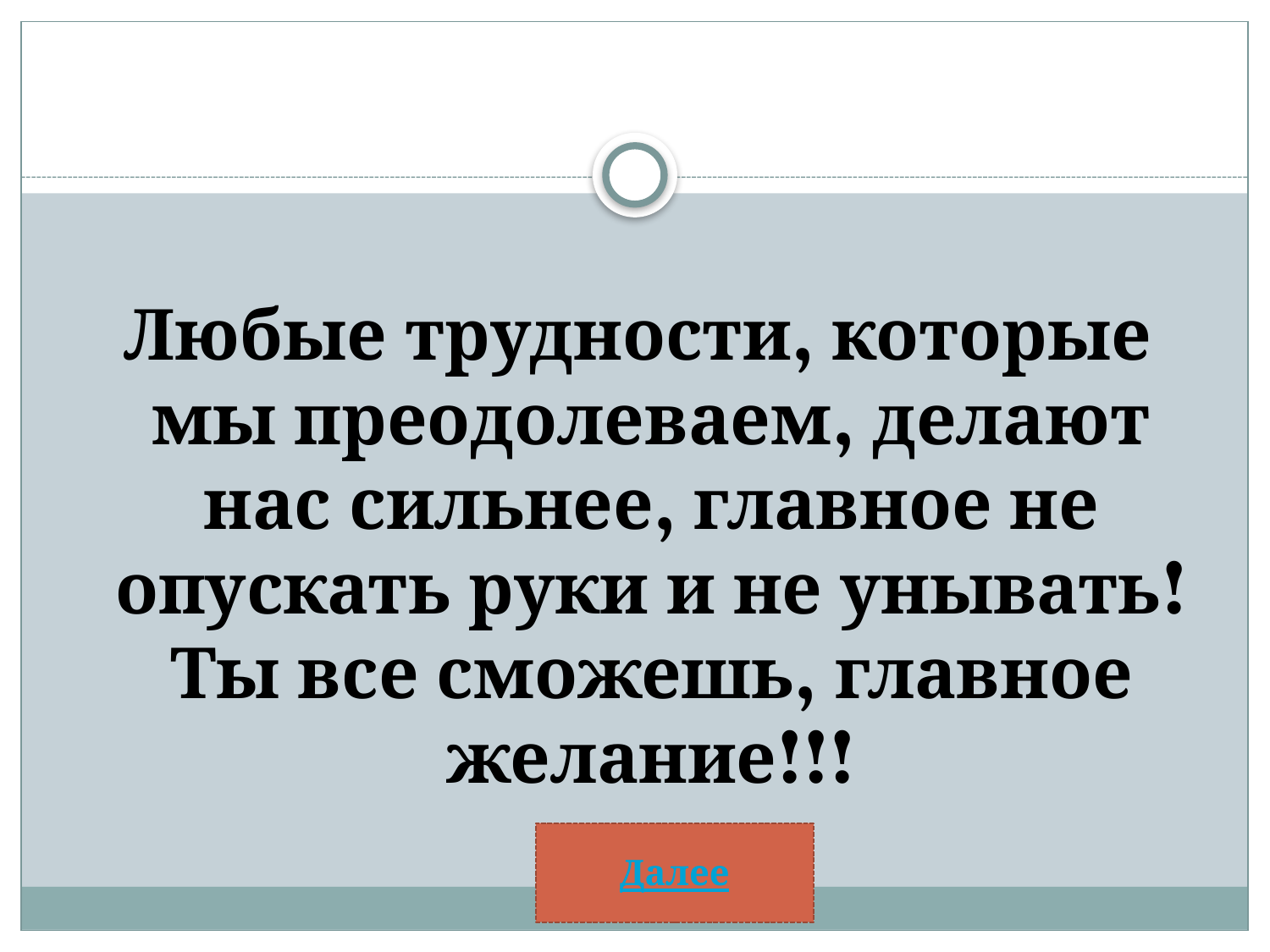

#

 Любые трудности, которые мы преодолеваем, делают нас сильнее, главное не опускать руки и не унывать! Ты все сможешь, главное желание!!!
Далее